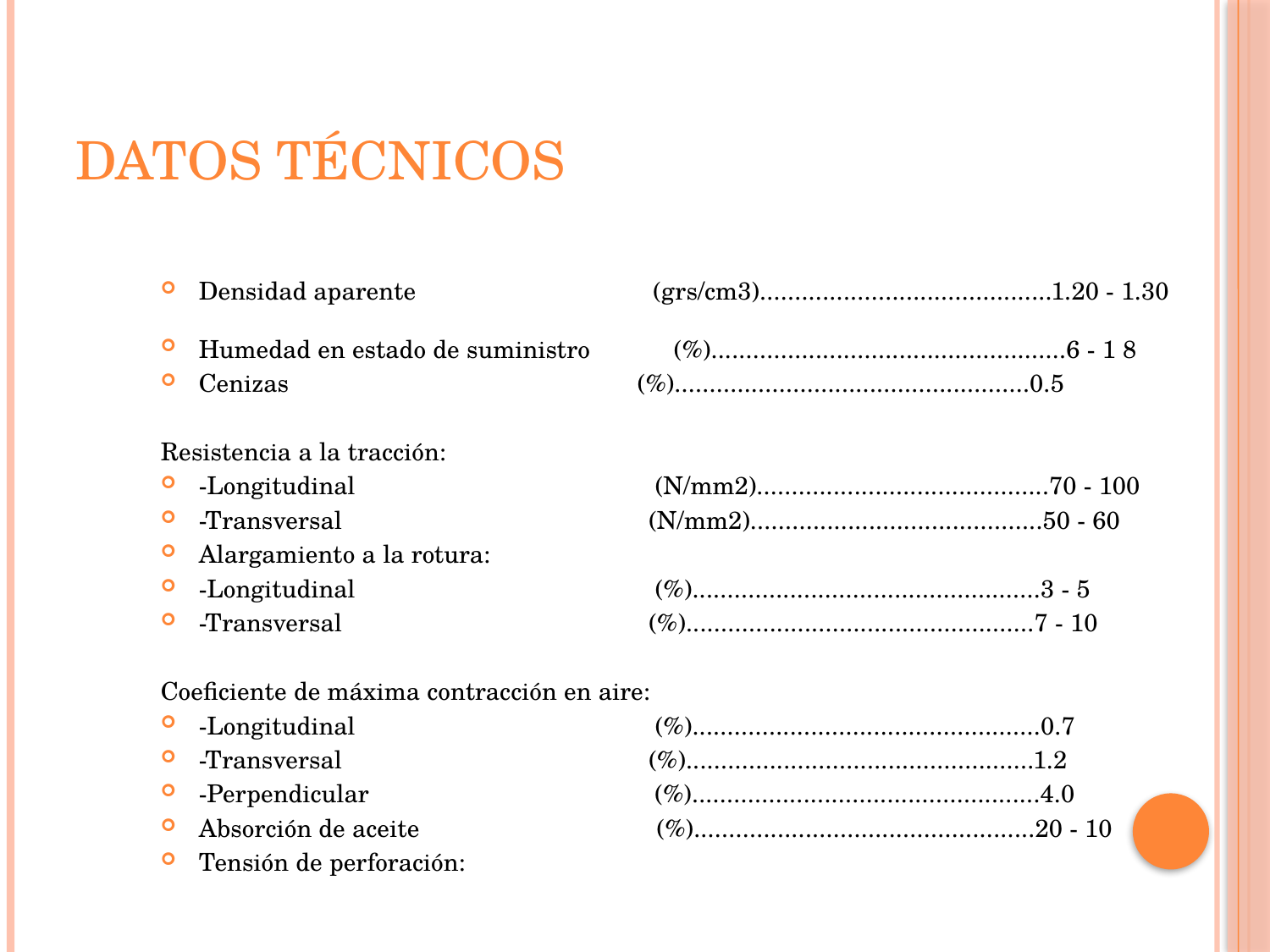

# Datos Técnicos
Densidad aparente                                  (grs/cm3)..........................................1.20 - 1.30
Humedad en estado de suministro            (%)...................................................6 - 1 8
Cenizas                                                  (%)...................................................0.5

Resistencia a la tracción:
-Longitudinal                                           (N/mm2)..........................................70 - 100
-Transversal                                            (N/mm2)..........................................50 - 60
Alargamiento a la rotura:
-Longitudinal                                           (%)..................................................3 - 5
-Transversal                                            (%)..................................................7 - 10

Coeficiente de máxima contracción en aire:
-Longitudinal                                           (%)..................................................0.7
-Transversal                                            (%)..................................................1.2
-Perpendicular                                         (%)..................................................4.0
Absorción de aceite                                  (%).................................................20 - 10
Tensión de perforación: